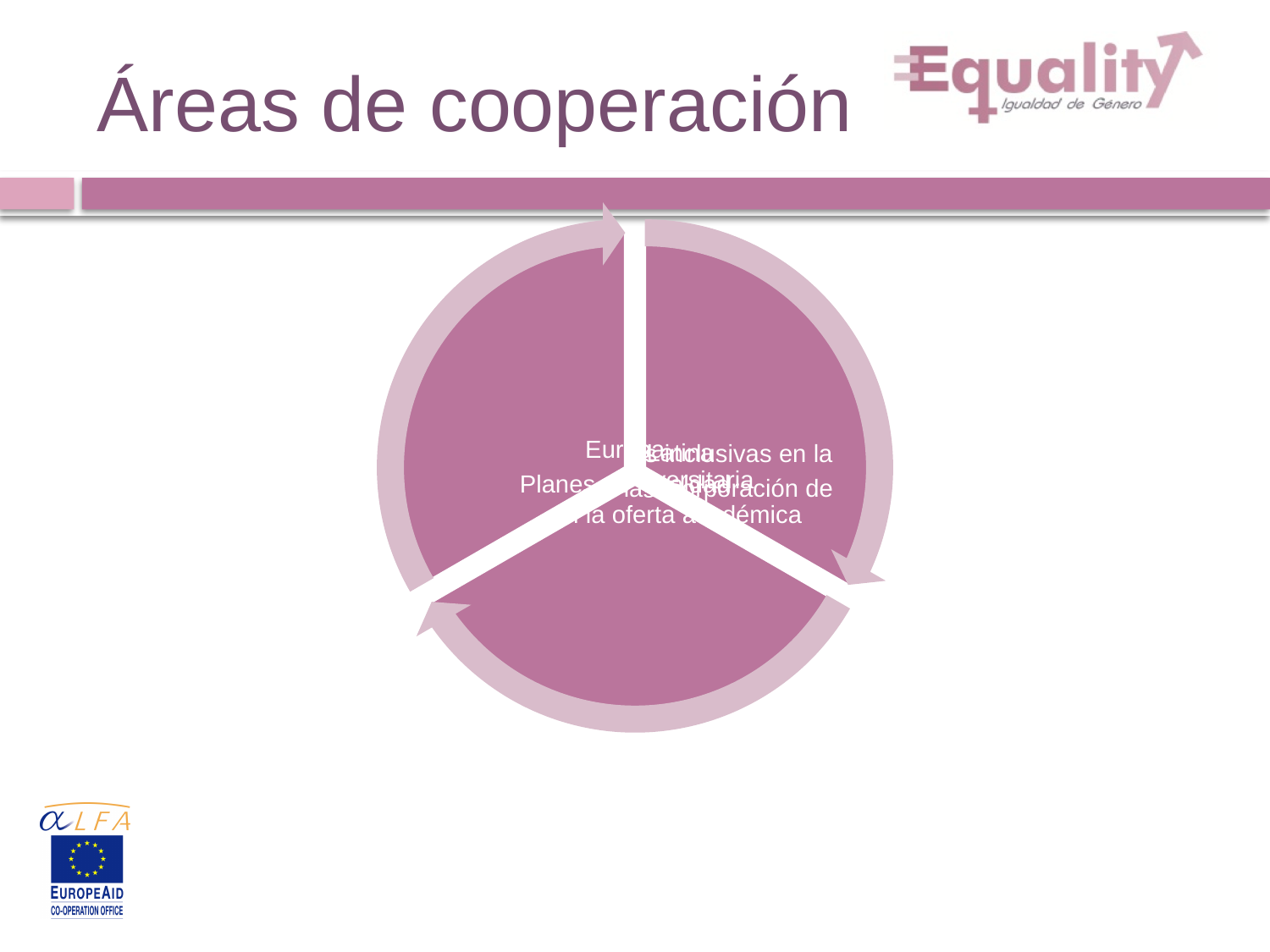

# Áreas de cooperación
Austria Estrategias inclusivas en la  política universitaria
América Latina
Estrategias para la incorporación de género en la oferta académica
Europa
Planes de igualdad